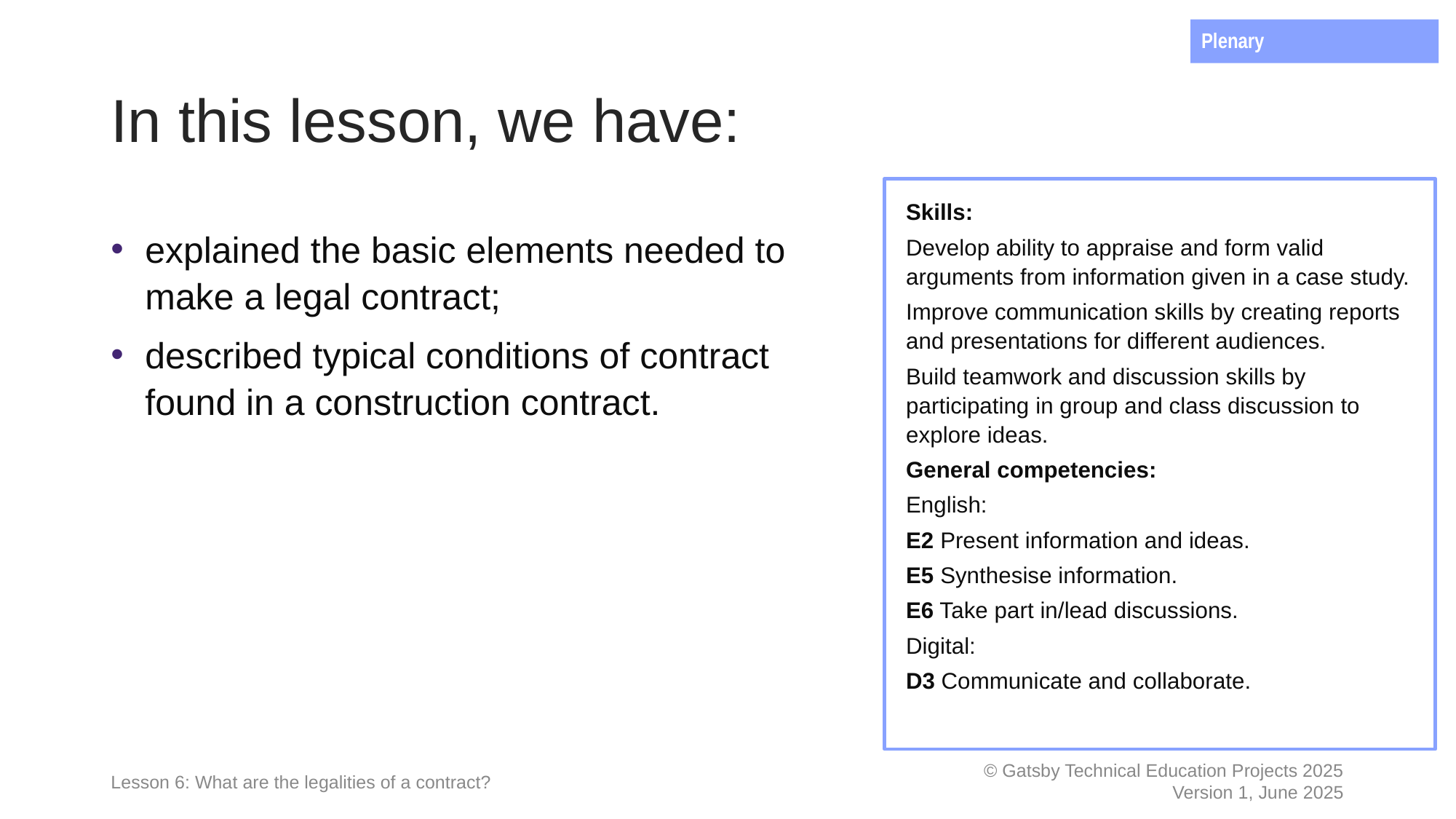

Plenary
# In this lesson, we have:
Skills:
Develop ability to appraise and form valid arguments from information given in a case study.
Improve communication skills by creating reports and presentations for different audiences.
Build teamwork and discussion skills by participating in group and class discussion to explore ideas.
General competencies:
English:
E2 Present information and ideas.
E5 Synthesise information.
E6 Take part in/lead discussions.
Digital:
D3 Communicate and collaborate.

explained the basic elements needed to make a legal contract;
described typical conditions of contract found in a construction contract.

Lesson 6: What are the legalities of a contract?